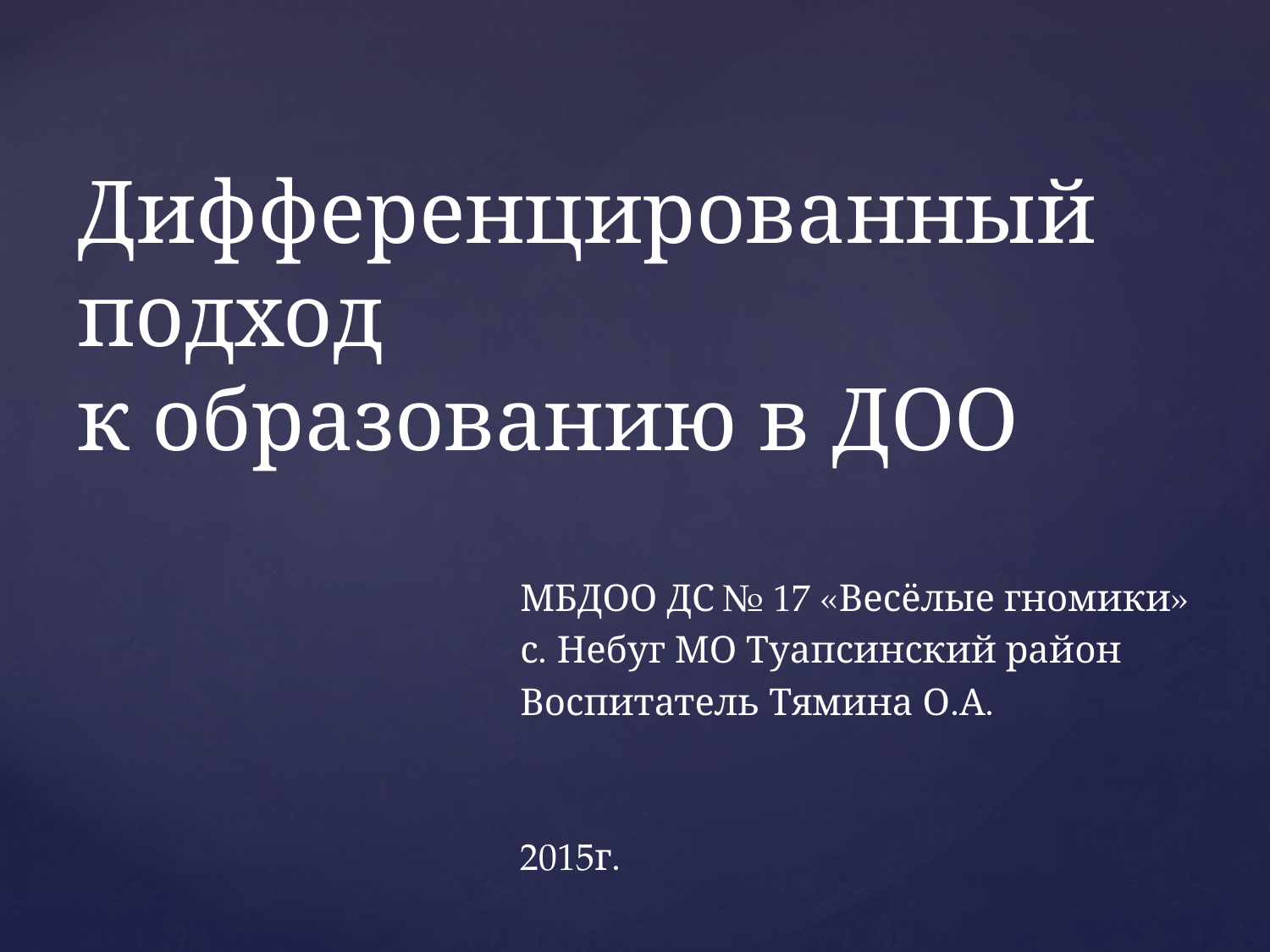

# Дифференцированный подход к образованию в ДОО
МБДОО ДС № 17 «Весёлые гномики»
с. Небуг МО Туапсинский район
Воспитатель Тямина О.А.

2015г.